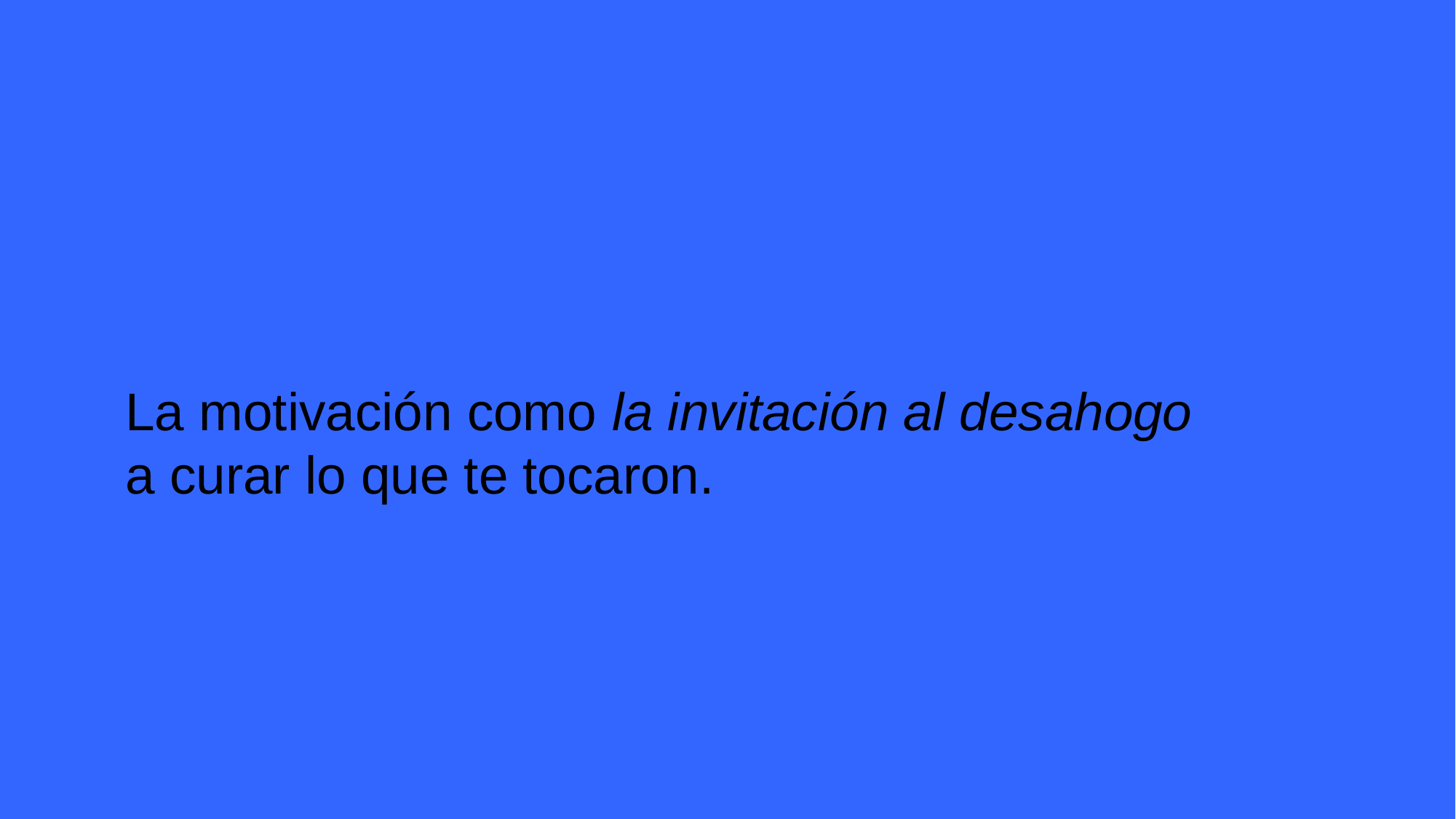

La motivación como la invitación al desahogo
a curar lo que te tocaron.